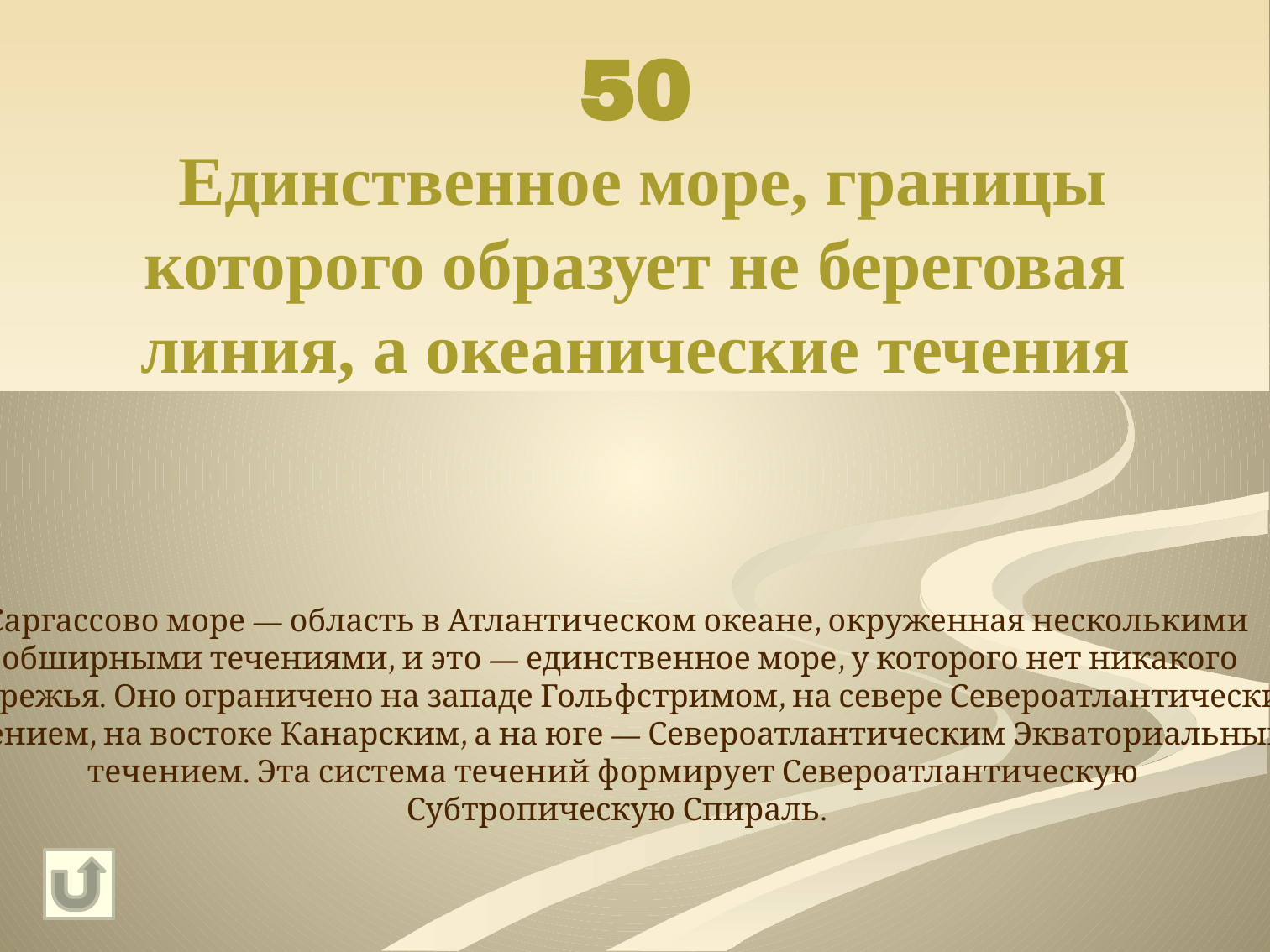

# 50 Единственное море, границы которого образует не береговая линия, а океанические течения
Саргассово море — область в Атлантическом океане, окруженная несколькими
 обширными течениями, и это — единственное море, у которого нет никакого
 побережья. Оно ограничено на западе Гольфстримом, на севере Североатлантическим
течением, на востоке Канарским, а на юге — Североатлантическим Экваториальным
течением. Эта система течений формирует Североатлантическую
Субтропическую Спираль.